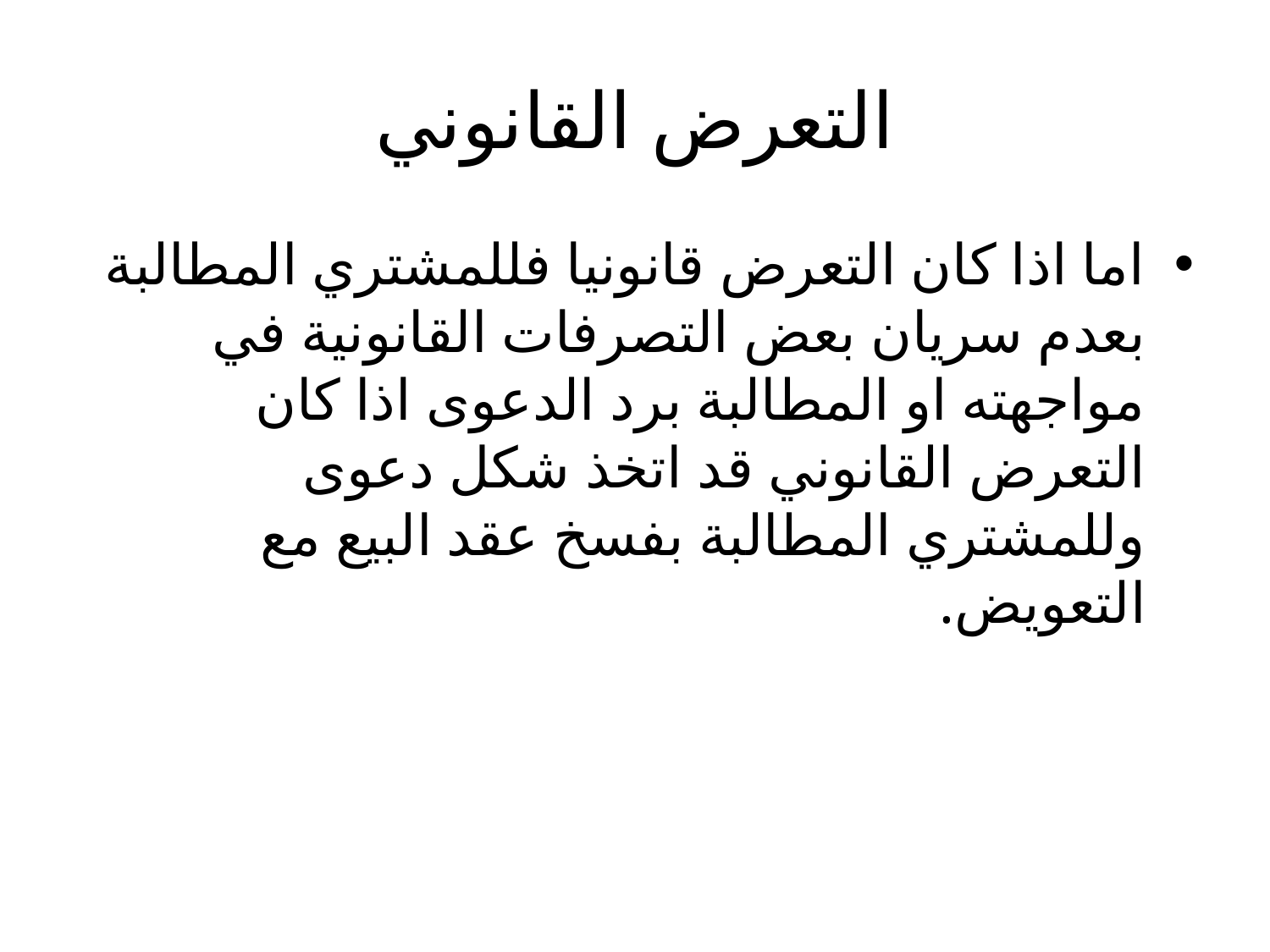

# التعرض القانوني
اما اذا كان التعرض قانونيا فللمشتري المطالبة بعدم سريان بعض التصرفات القانونية في مواجهته او المطالبة برد الدعوى اذا كان التعرض القانوني قد اتخذ شكل دعوى وللمشتري المطالبة بفسخ عقد البيع مع التعويض.